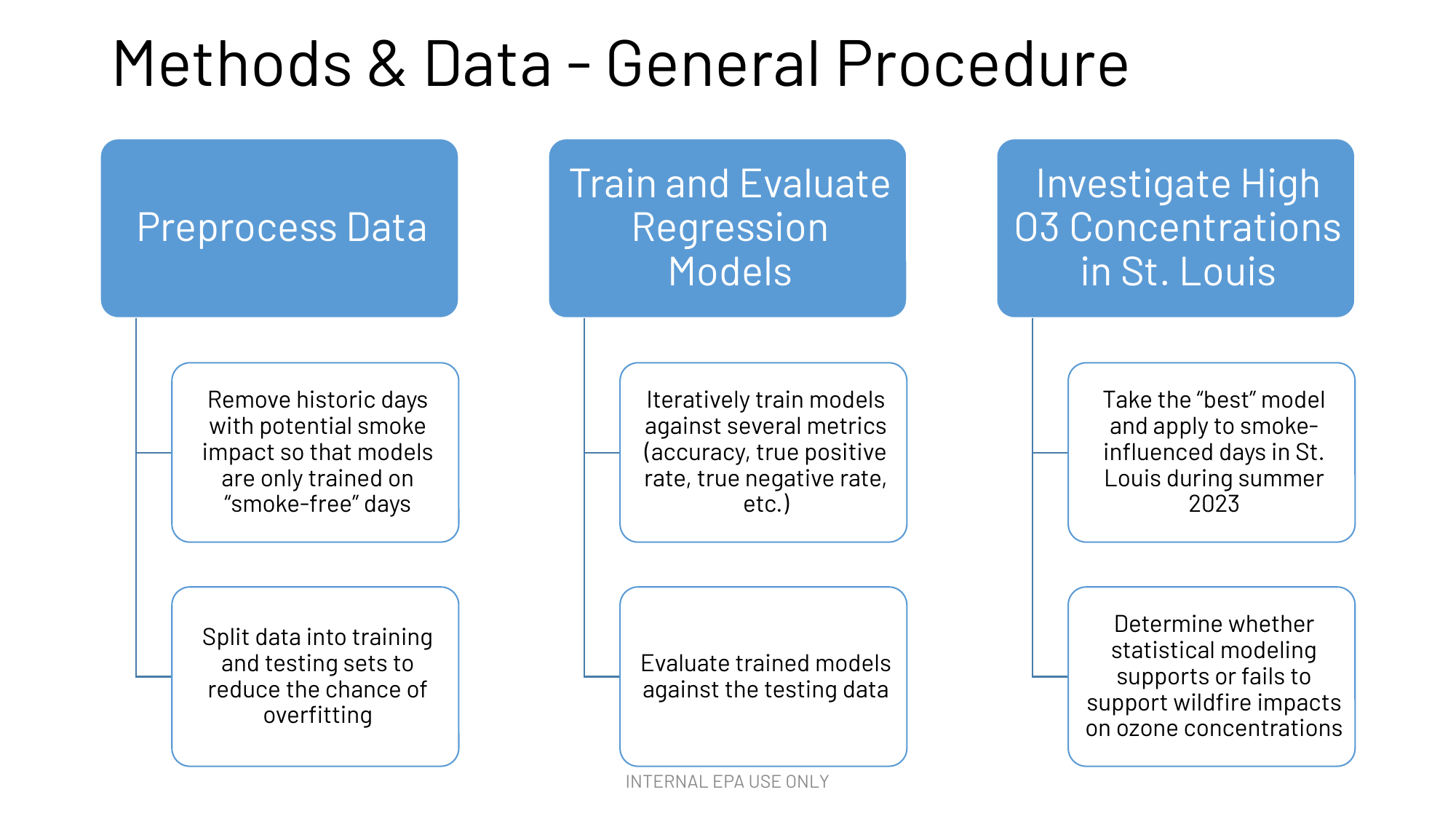

Methods & Data - General Procedure
Preprocess Data
Remove historic days with potential smoke impact so that models are only trained on “smoke-free” days
Split data into training and testing sets to reduce the chance of overfitting
Train and Evaluate Regression Models
Iteratively train models against several metrics (accuracy, true positive rate, true negative rate, etc.)
Evaluate trained models against the testing data
Investigate High O3 Concentrations in St. Louis
Take the “best” model and apply to smoke-influenced days in St. Louis during summer 2023
Determine whether statistical modeling supports or fails to support wildfire impacts on ozone concentrations
INTERNAL EPA USE ONLY